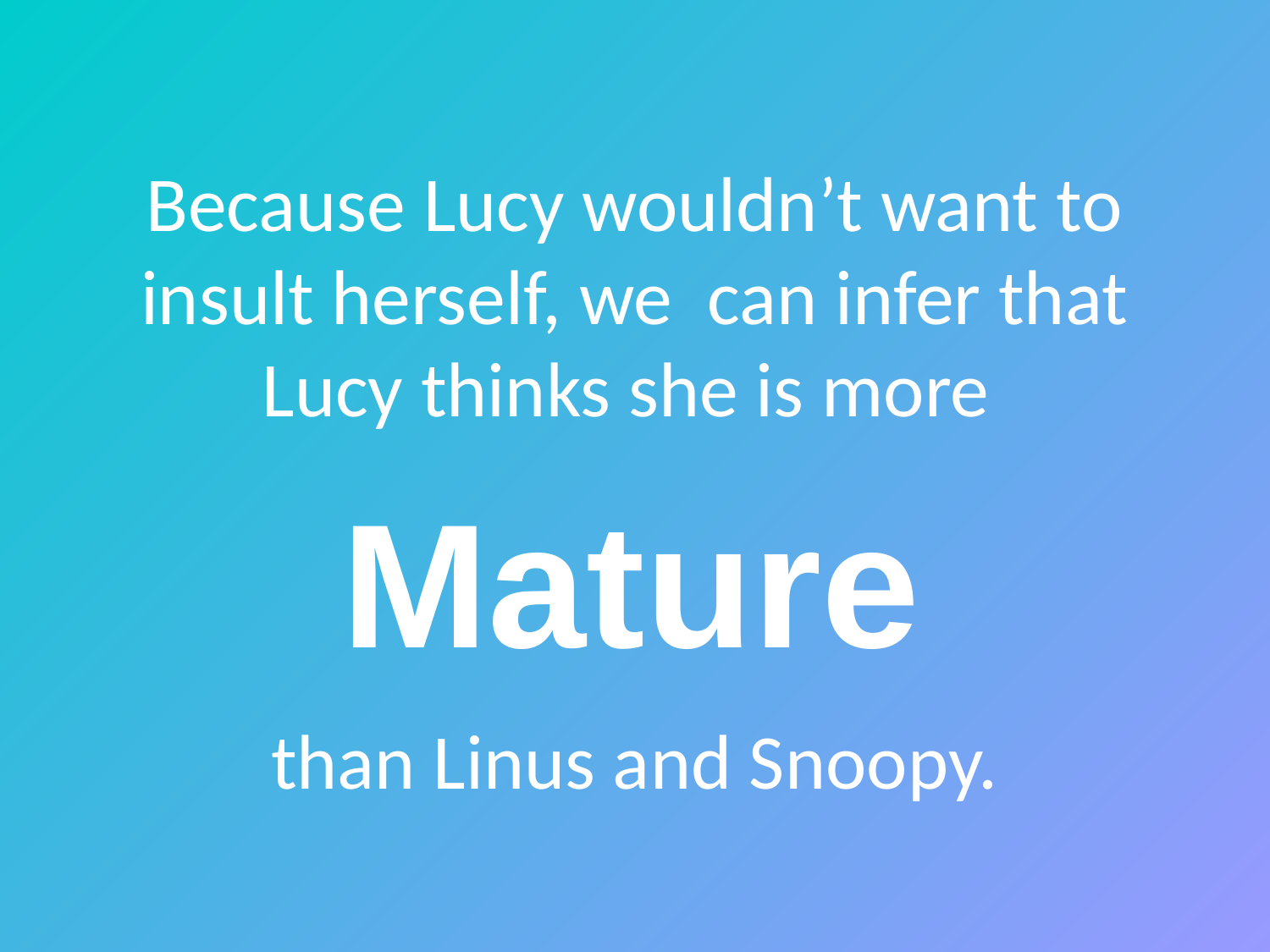

# Because Lucy wouldn’t want to insult herself, we  can infer that Lucy thinks she is more than Linus and Snoopy.
Mature